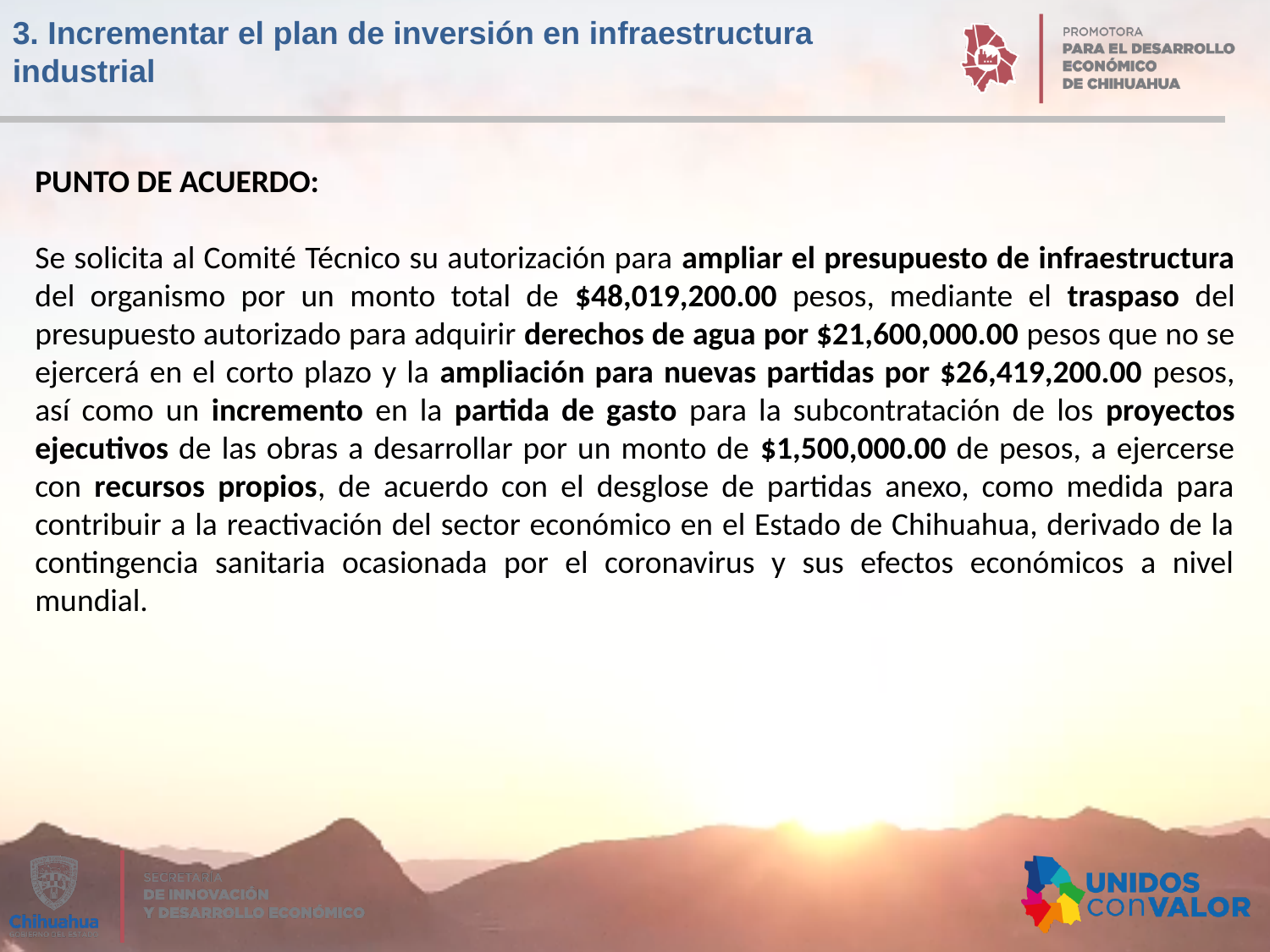

3. Incrementar el plan de inversión en infraestructura industrial

PUNTO DE ACUERDO:

Se solicita al Comité Técnico su autorización para ampliar el presupuesto de infraestructura del organismo por un monto total de $48,019,200.00 pesos, mediante el traspaso del presupuesto autorizado para adquirir derechos de agua por $21,600,000.00 pesos que no se ejercerá en el corto plazo y la ampliación para nuevas partidas por $26,419,200.00 pesos, así como un incremento en la partida de gasto para la subcontratación de los proyectos ejecutivos de las obras a desarrollar por un monto de $1,500,000.00 de pesos, a ejercerse con recursos propios, de acuerdo con el desglose de partidas anexo, como medida para contribuir a la reactivación del sector económico en el Estado de Chihuahua, derivado de la contingencia sanitaria ocasionada por el coronavirus y sus efectos económicos a nivel mundial.